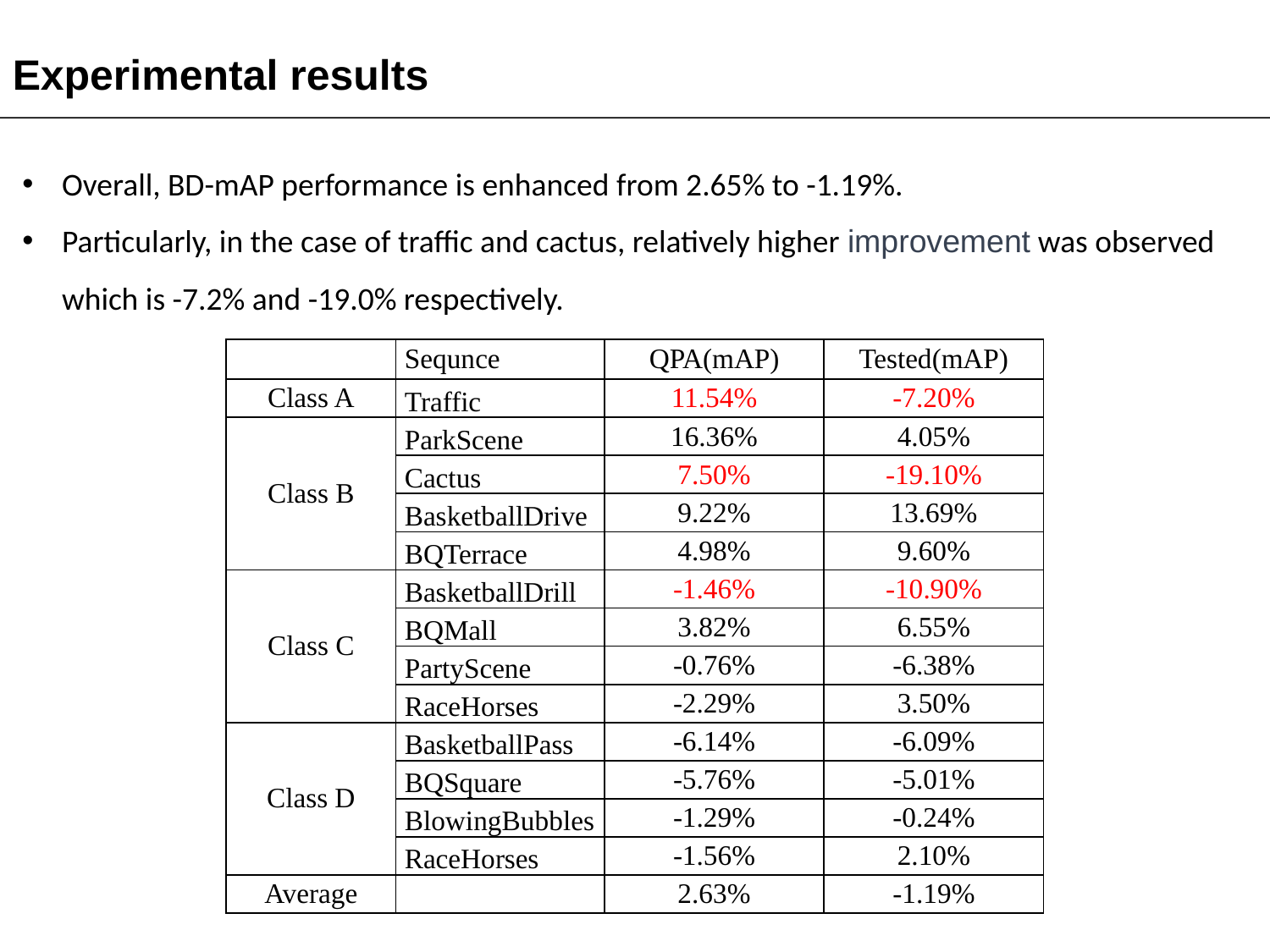

Experimental results

Overall, BD-mAP performance is enhanced from 2.65% to -1.19%.
Particularly, in the case of traffic and cactus, relatively higher improvement was observed which is -7.2% and -19.0% respectively.
|  | Sequnce | QPA(mAP) | Tested(mAP) |
| --- | --- | --- | --- |
| Class A | Traffic | 11.54% | -7.20% |
| Class B | ParkScene | 16.36% | 4.05% |
|  | Cactus | 7.50% | -19.10% |
|  | BasketballDrive | 9.22% | 13.69% |
|  | BQTerrace | 4.98% | 9.60% |
| Class C | BasketballDrill | -1.46% | -10.90% |
|  | BQMall | 3.82% | 6.55% |
|  | PartyScene | -0.76% | -6.38% |
|  | RaceHorses | -2.29% | 3.50% |
| Class D | BasketballPass | -6.14% | -6.09% |
|  | BQSquare | -5.76% | -5.01% |
|  | BlowingBubbles | -1.29% | -0.24% |
|  | RaceHorses | -1.56% | 2.10% |
| Average |  | 2.63% | -1.19% |